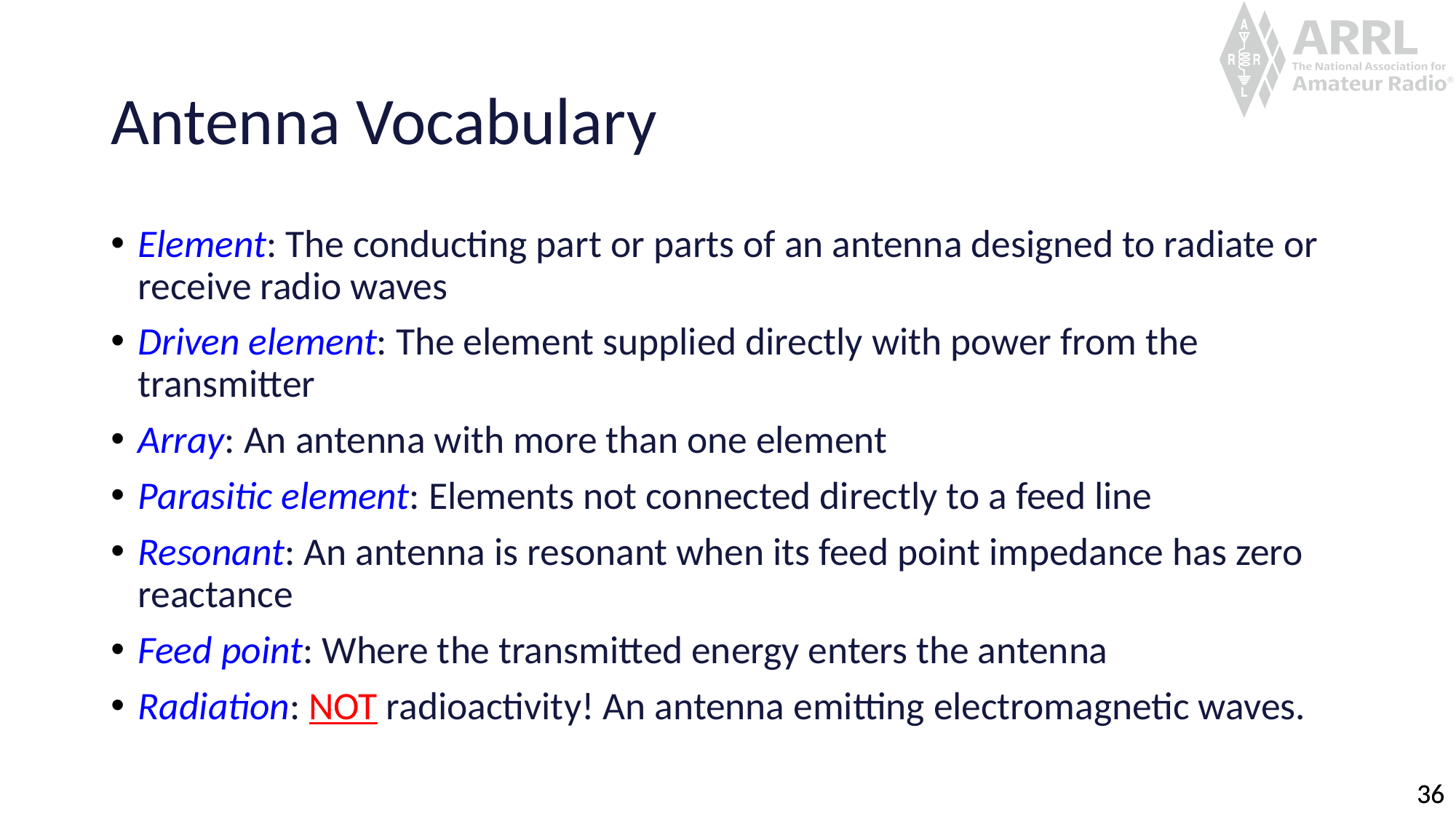

# Antenna Vocabulary
Element: The conducting part or parts of an antenna designed to radiate or receive radio waves
Driven element: The element supplied directly with power from the transmitter
Array: An antenna with more than one element
Parasitic element: Elements not connected directly to a feed line
Resonant: An antenna is resonant when its feed point impedance has zero reactance
Feed point: Where the transmitted energy enters the antenna
Radiation: NOT radioactivity! An antenna emitting electromagnetic waves.